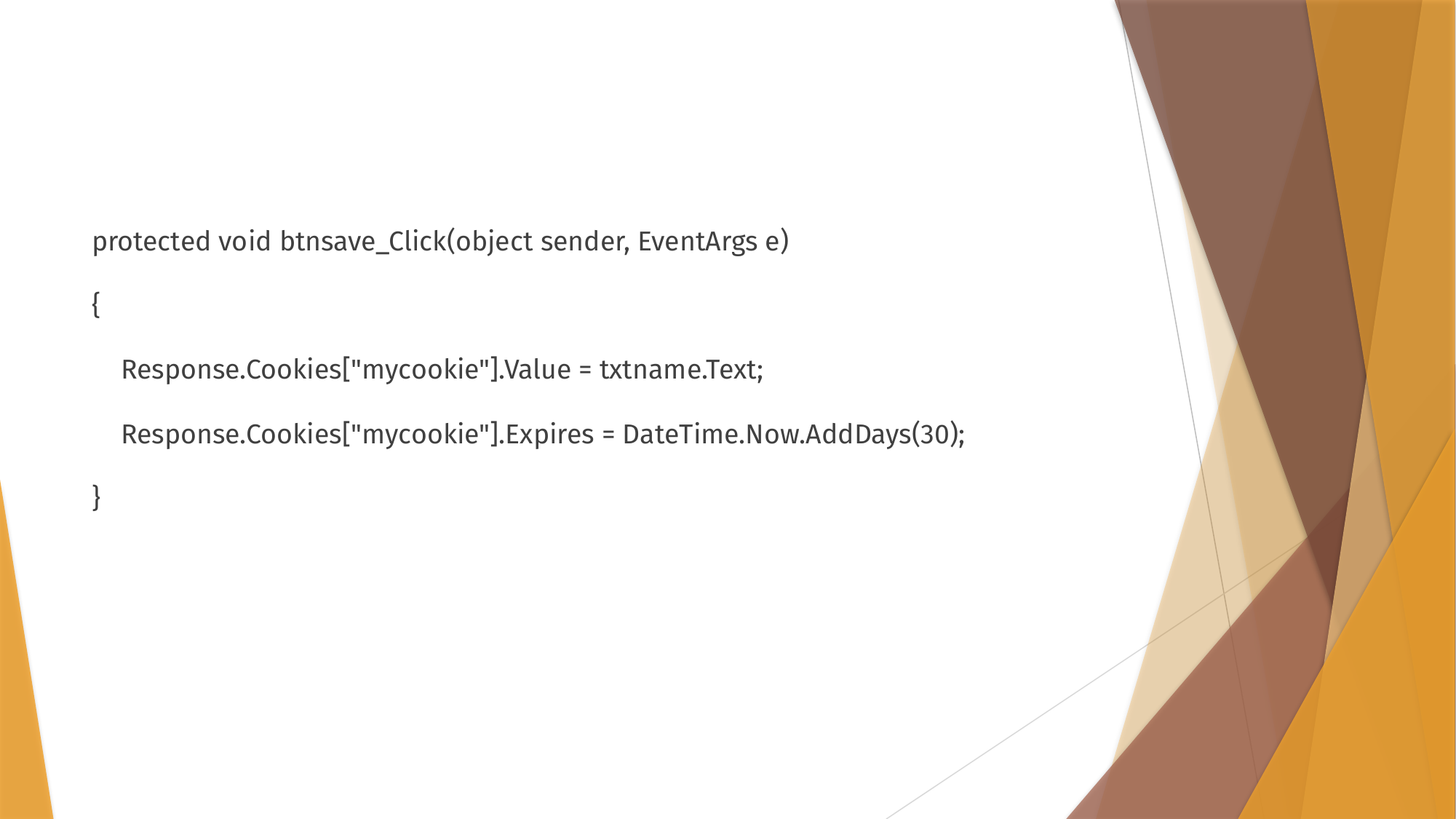

#
protected void btnsave_Click(object sender, EventArgs e)
{
    Response.Cookies["mycookie"].Value = txtname.Text;
    Response.Cookies["mycookie"].Expires = DateTime.Now.AddDays(30);
}